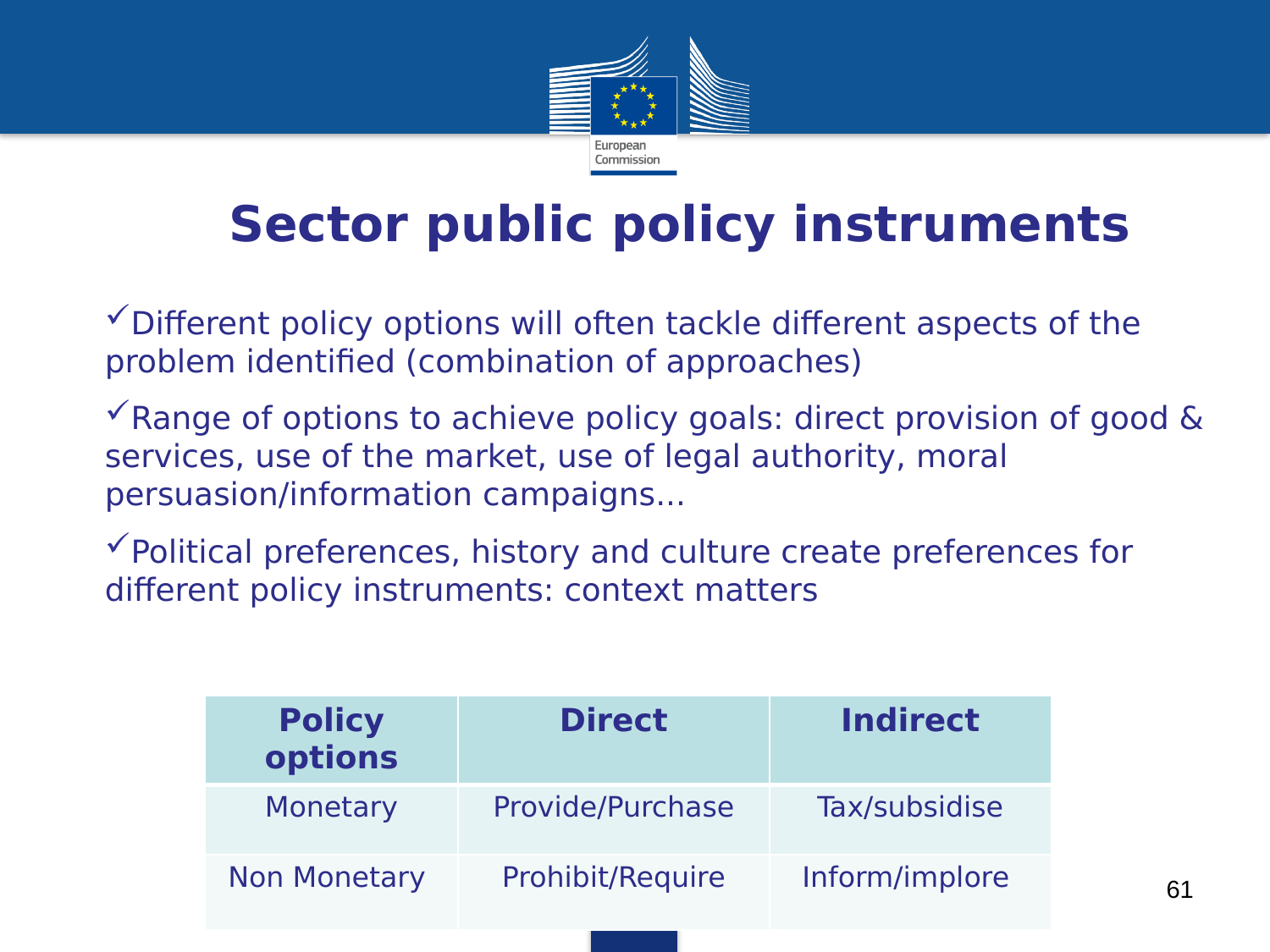

# Sector public policy instruments
Different policy options will often tackle different aspects of the problem identified (combination of approaches)
Range of options to achieve policy goals: direct provision of good & services, use of the market, use of legal authority, moral persuasion/information campaigns...
Political preferences, history and culture create preferences for different policy instruments: context matters

| Policy options | Direct | Indirect |
| --- | --- | --- |
| Monetary | Provide/Purchase | Tax/subsidise |
| Non Monetary | Prohibit/Require | Inform/implore |
61